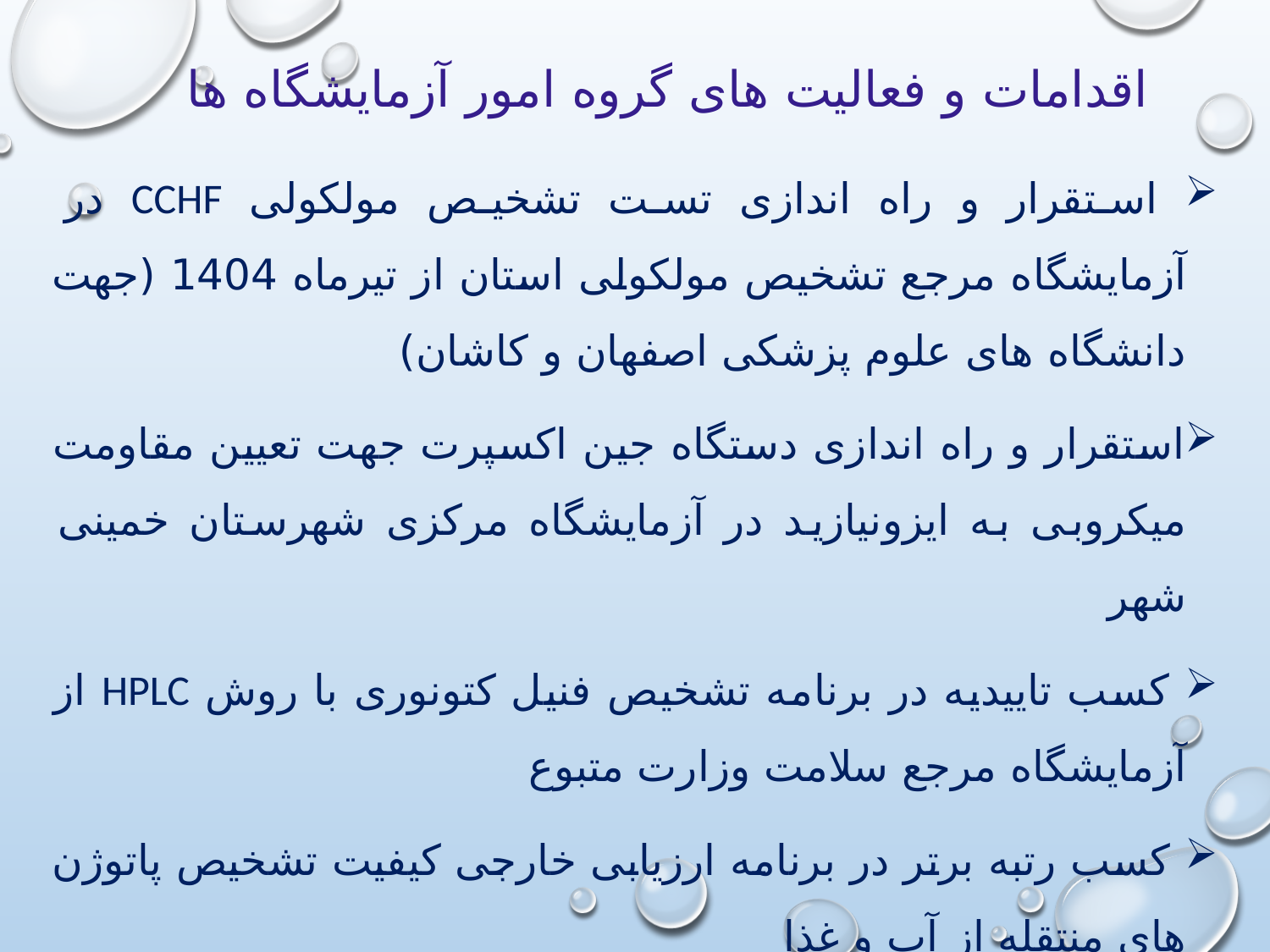

# اقدامات و فعالیت های گروه امور آزمایشگاه ها
 استقرار و راه اندازی تست تشخیص مولکولی CCHF در آزمایشگاه مرجع تشخیص مولکولی استان از تیرماه 1404 (جهت دانشگاه های علوم پزشکی اصفهان و کاشان)
استقرار و راه اندازی دستگاه جین اکسپرت جهت تعیین مقاومت میکروبی به ایزونیازید در آزمایشگاه مرکزی شهرستان خمینی شهر
 کسب تاییدیه در برنامه تشخیص فنیل کتونوری با روش HPLC از آزمایشگاه مرجع سلامت وزارت متبوع
 کسب رتبه برتر در برنامه ارزیابی خارجی کیفیت تشخیص پاتوژن های منتقله از آب و غذا
کسب رتبه برتر در برنامه ارزیابی خارجی کیفیت تشخیص مولکولی HCV
کسب رتبه برتر در برنامه ارزیابی خارجی کیفیت تشخیص مولکولی HIV